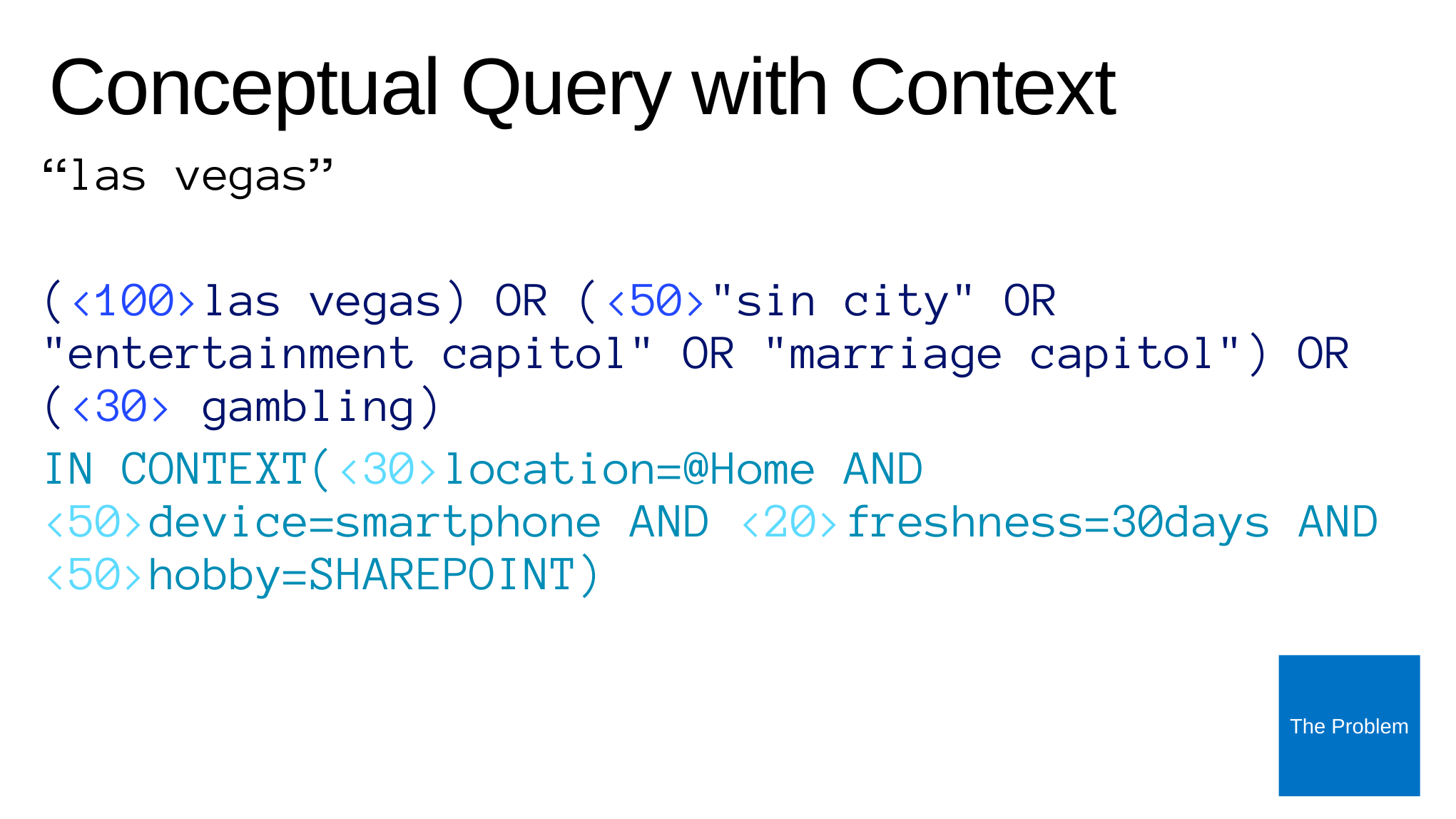

# Conceptual Query with Context
“las vegas”

(<100>las vegas) OR (<50>"sin city" OR "entertainment capitol" OR "marriage capitol") OR (<30> gambling)
IN CONTEXT(<30>location=@Home AND <50>device=smartphone AND <20>freshness=30days AND <50>hobby=SHAREPOINT)

The Problem